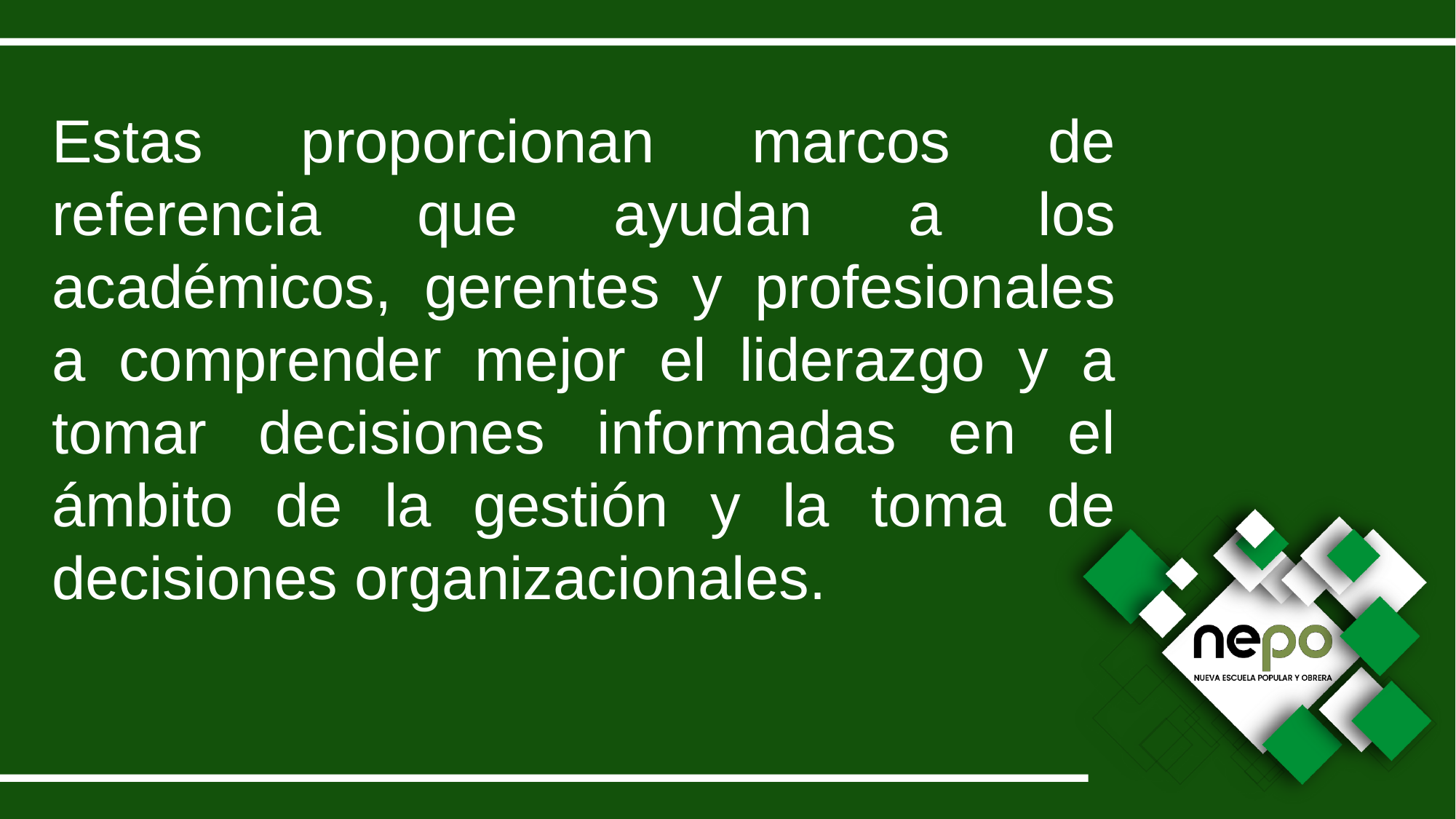

Estas proporcionan marcos de referencia que ayudan a los académicos, gerentes y profesionales a comprender mejor el liderazgo y a tomar decisiones informadas en el ámbito de la gestión y la toma de decisiones organizacionales.